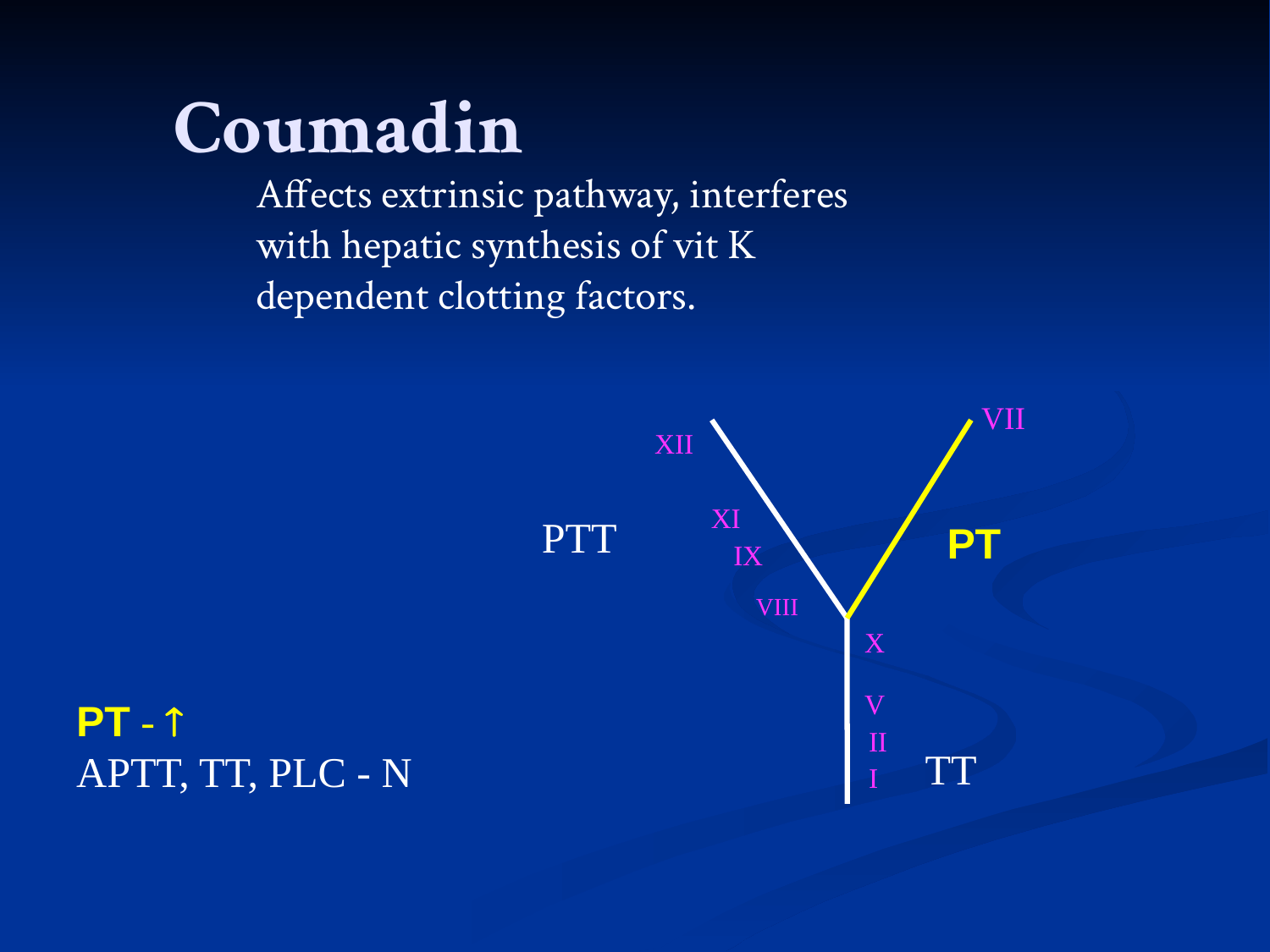

# Coumadin
Affects extrinsic pathway, interferes with hepatic synthesis of vit K dependent clotting factors.

VII
XII

XI
PTT
 PT
IX
VIII
 X

 V

TT
II
I
PT - ↑
APTT, TT, PLC - N